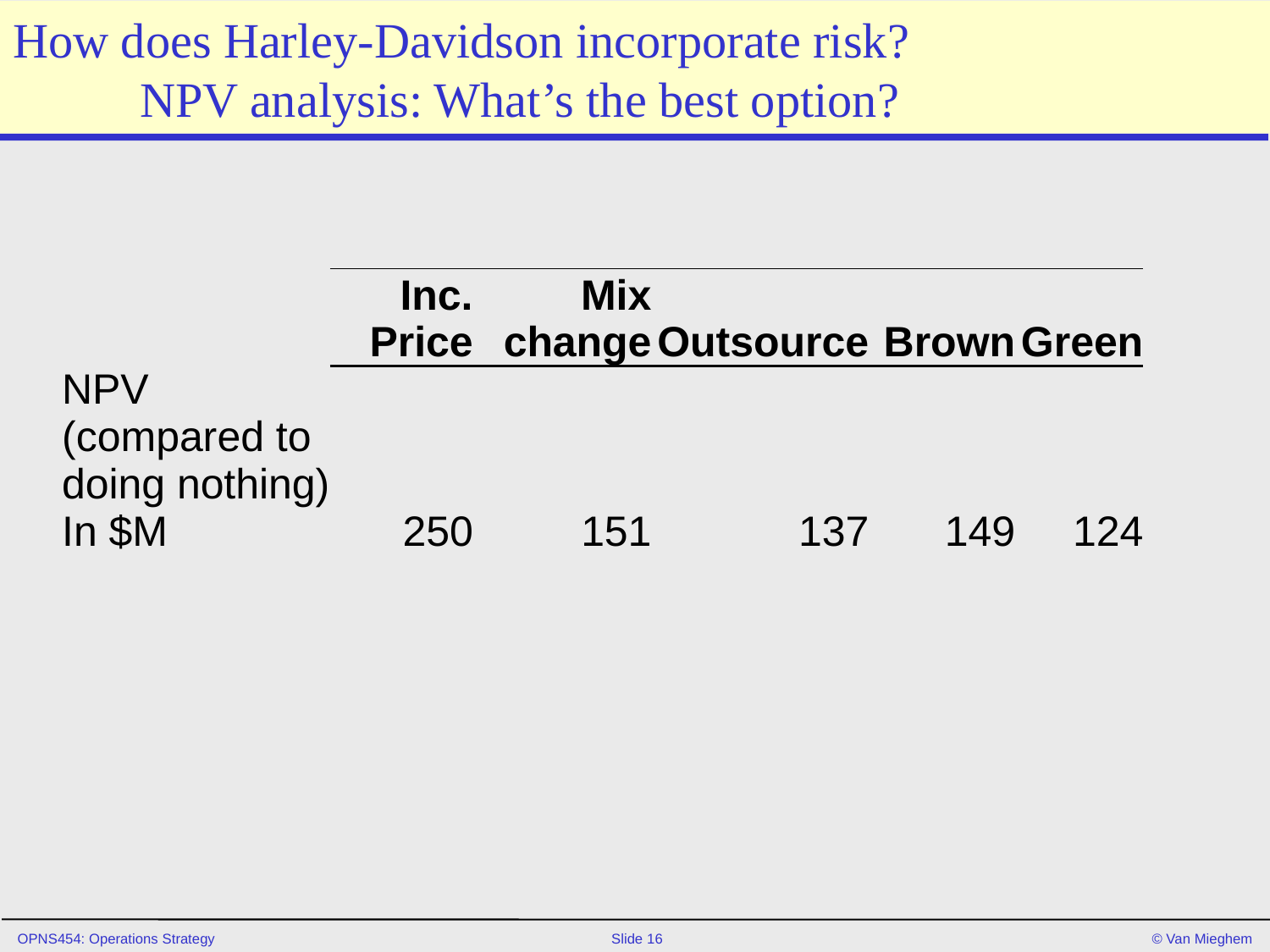

# How does Harley-Davidson incorporate risk? NPV analysis: What’s the best option?
|  | Inc. Price | Mix change | Outsource | Brown | Green |
| --- | --- | --- | --- | --- | --- |
| NPV (compared to doing nothing) In $M | 250 | 151 | 137 | 149 | 124 |